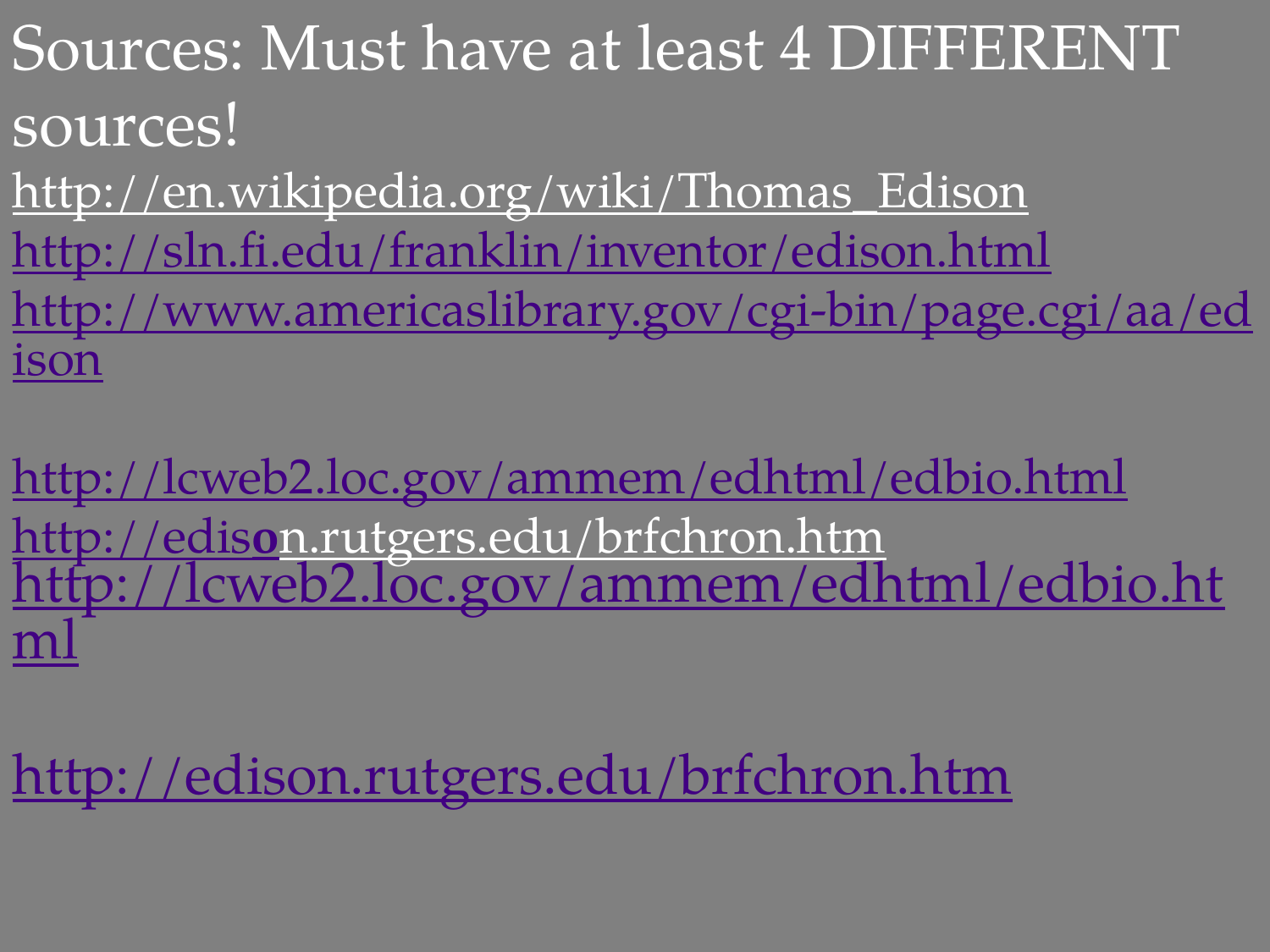

Sources: Must have at least 4 DIFFERENT sources!
http://en.wikipedia.org/wiki/Thomas_Edison
http://sln.fi.edu/franklin/inventor/edison.html
http://www.americaslibrary.gov/cgi-bin/page.cgi/aa/edison
http://lcweb2.loc.gov/ammem/edhtml/edbio.html
http://edison.rutgers.edu/brfchron.htm
http://lcweb2.loc.gov/ammem/edhtml/edbio.html
http://edison.rutgers.edu/brfchron.htm